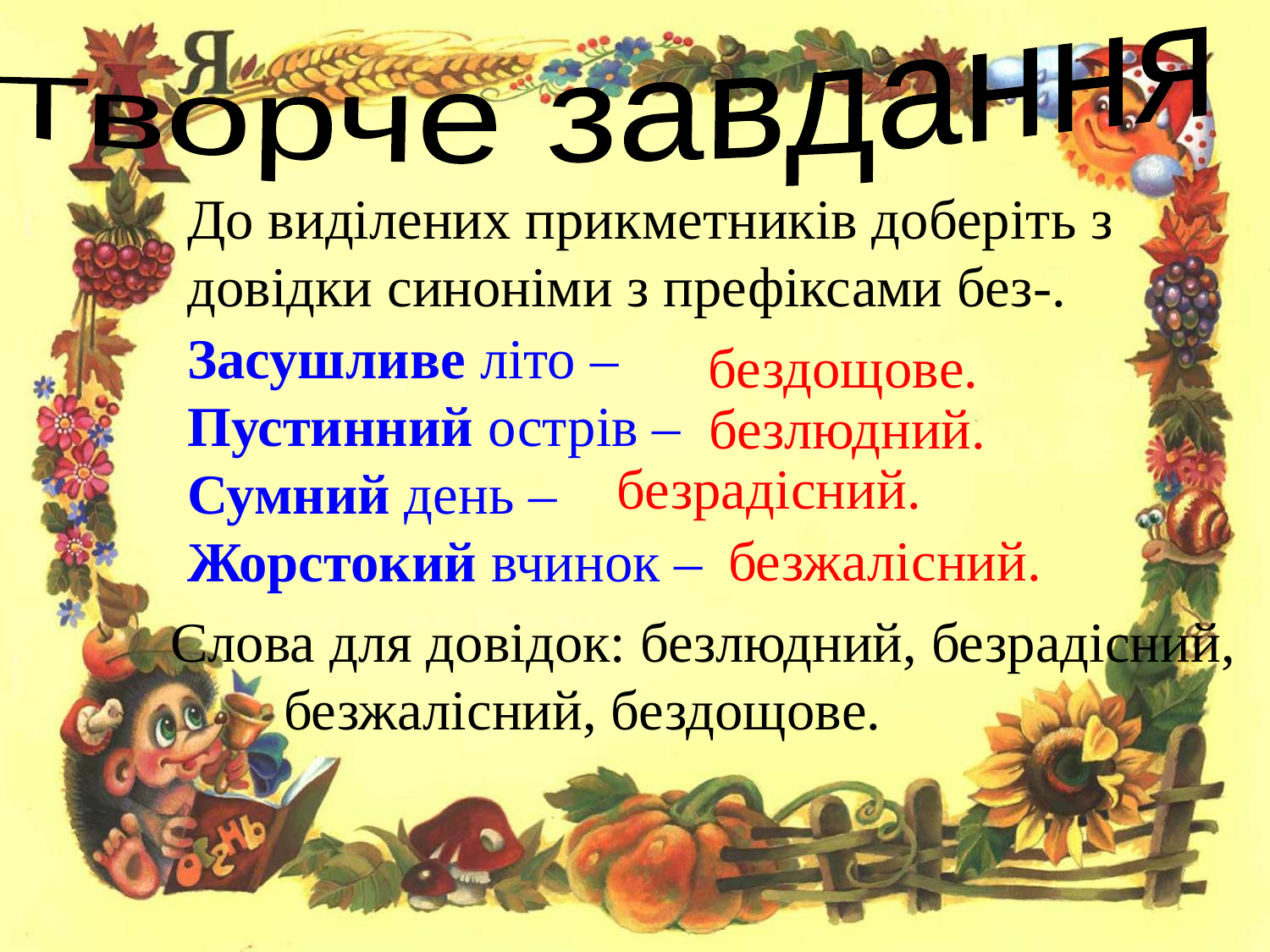

Творче завдання
До виділених прикметників доберіть з довідки синоніми з префіксами без-.
Засушливе літо –
Пустинний острів –
Сумний день –
Жорстокий вчинок –

бездощове.
безлюдний.
безрадісний.
безжалісний.
Слова для довідок: безлюдний, безрадісний,
        безжалісний, бездощове.